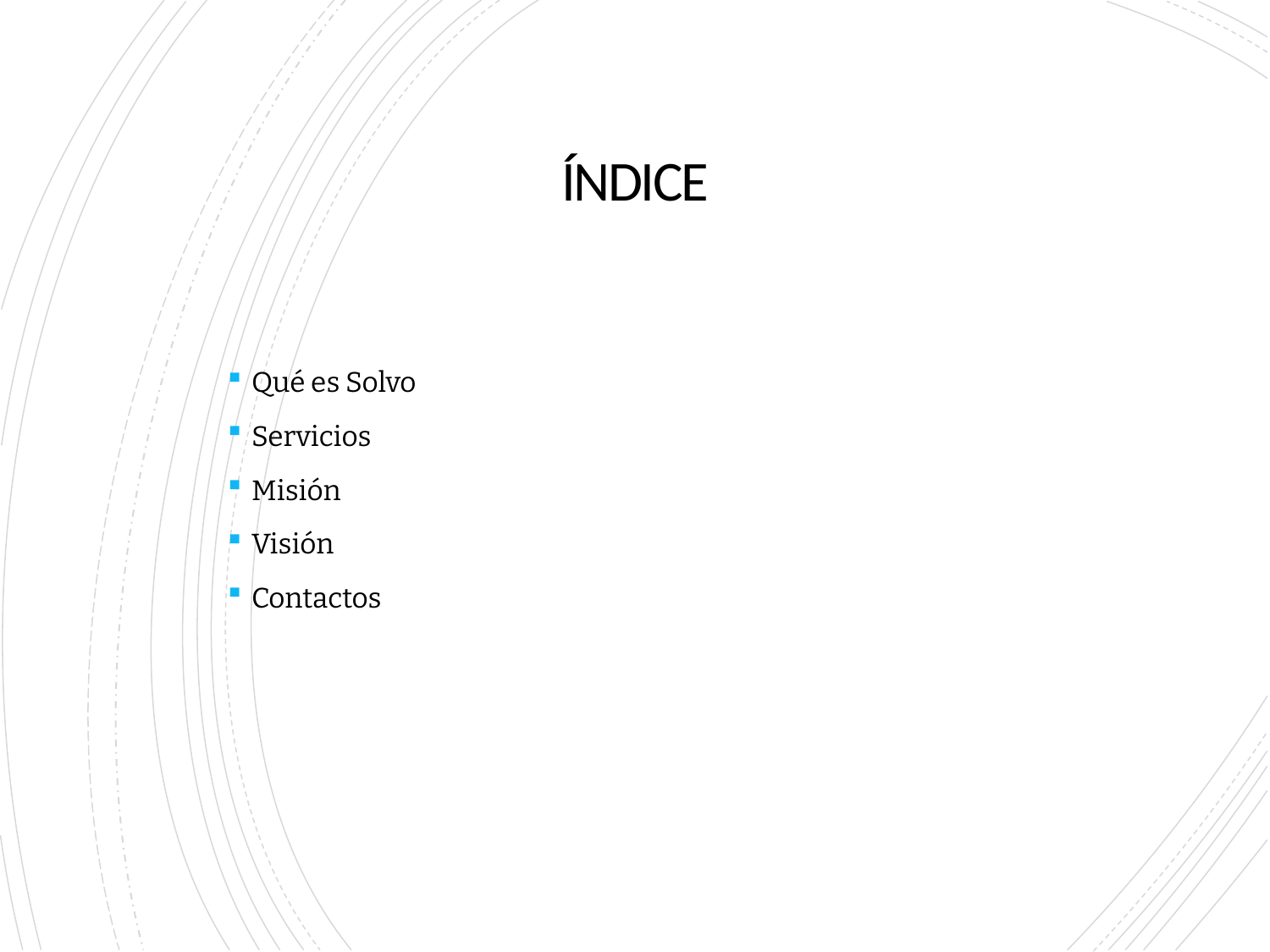

# ÍNDICE
Qué es Solvo
Servicios
Misión
Visión
Contactos